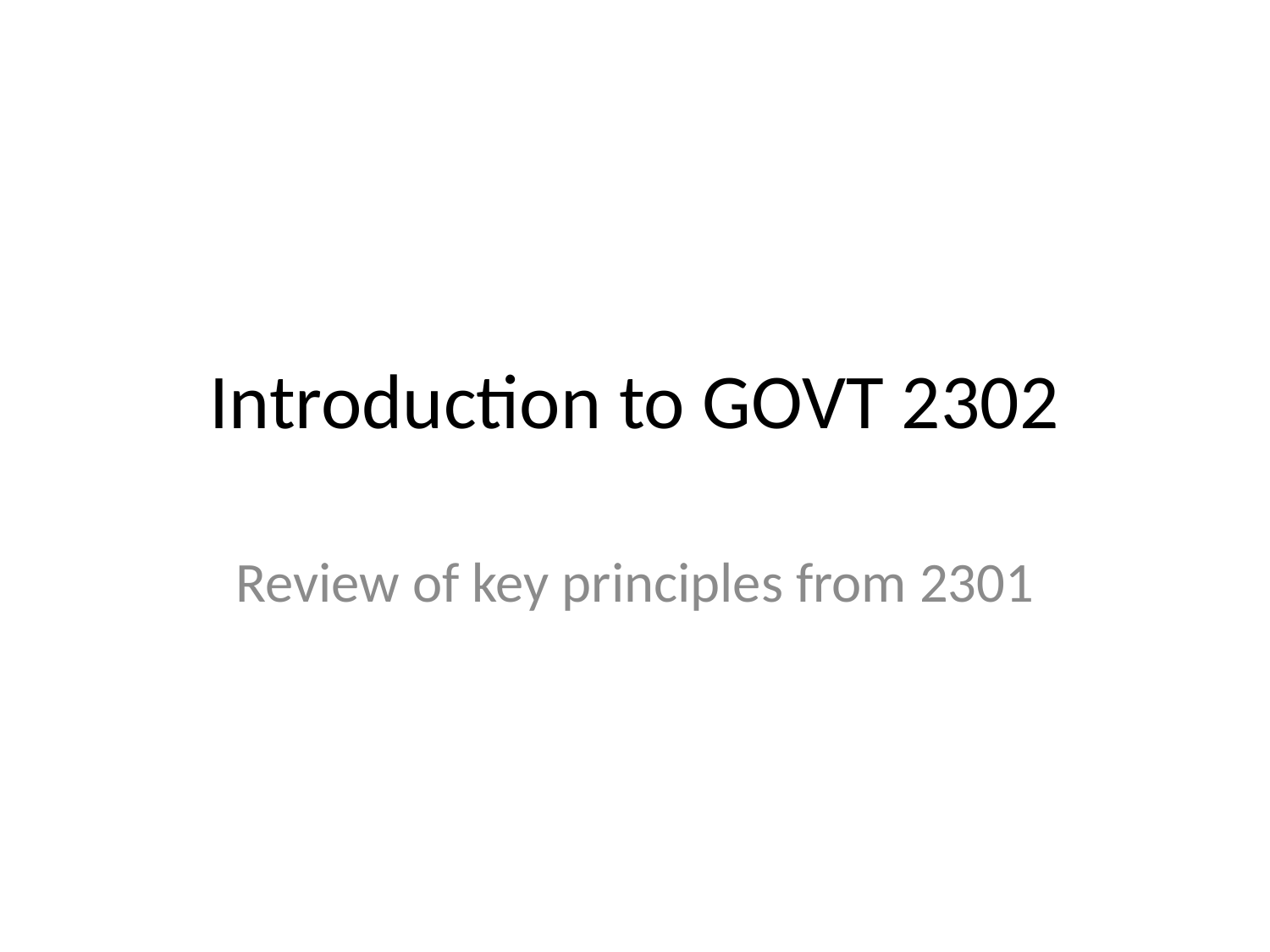

# Introduction to GOVT 2302
Review of key principles from 2301